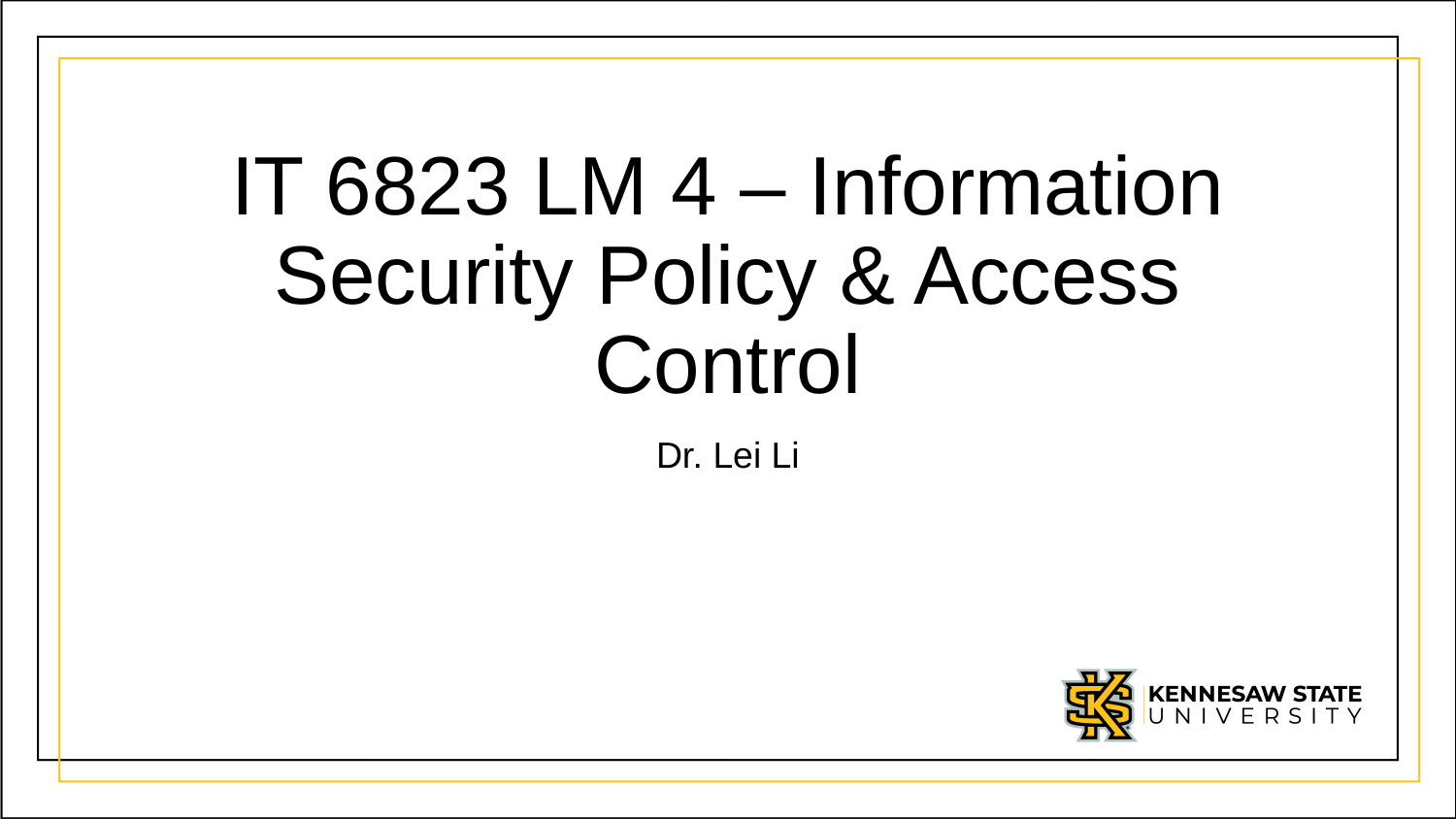

# IT 6823 LM 4 – Information Security Policy & Access Control
Dr. Lei Li